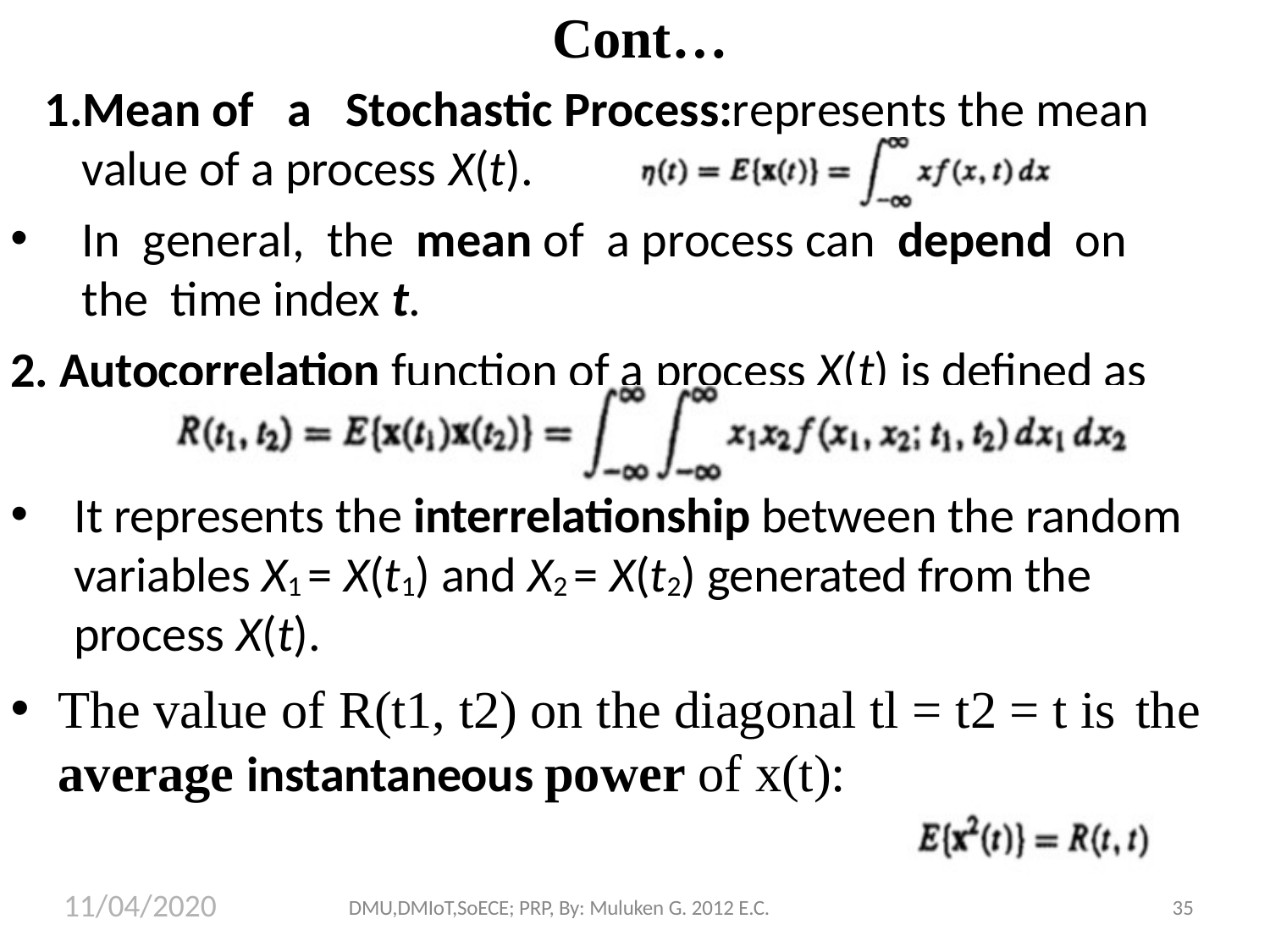

# Cont…
1.Mean of
a	 Stochastic Process:represents the mean
value of a process X(t).
In  general,  the  mean of  a process can  depend  on	the  time index t.
2. Autocorrelation function of a process X(t) is defined as

It represents the interrelationship between the random  variables X1 = X(t1) and X2 = X(t2) generated from the  process X(t).
The value of R(t1, t2) on the diagonal tl = t2 = t is the
average instantaneous power of x(t):

11/04/2020
DMU,DMIoT,SoECE; PRP, By: Muluken G. 2012 E.C.
35